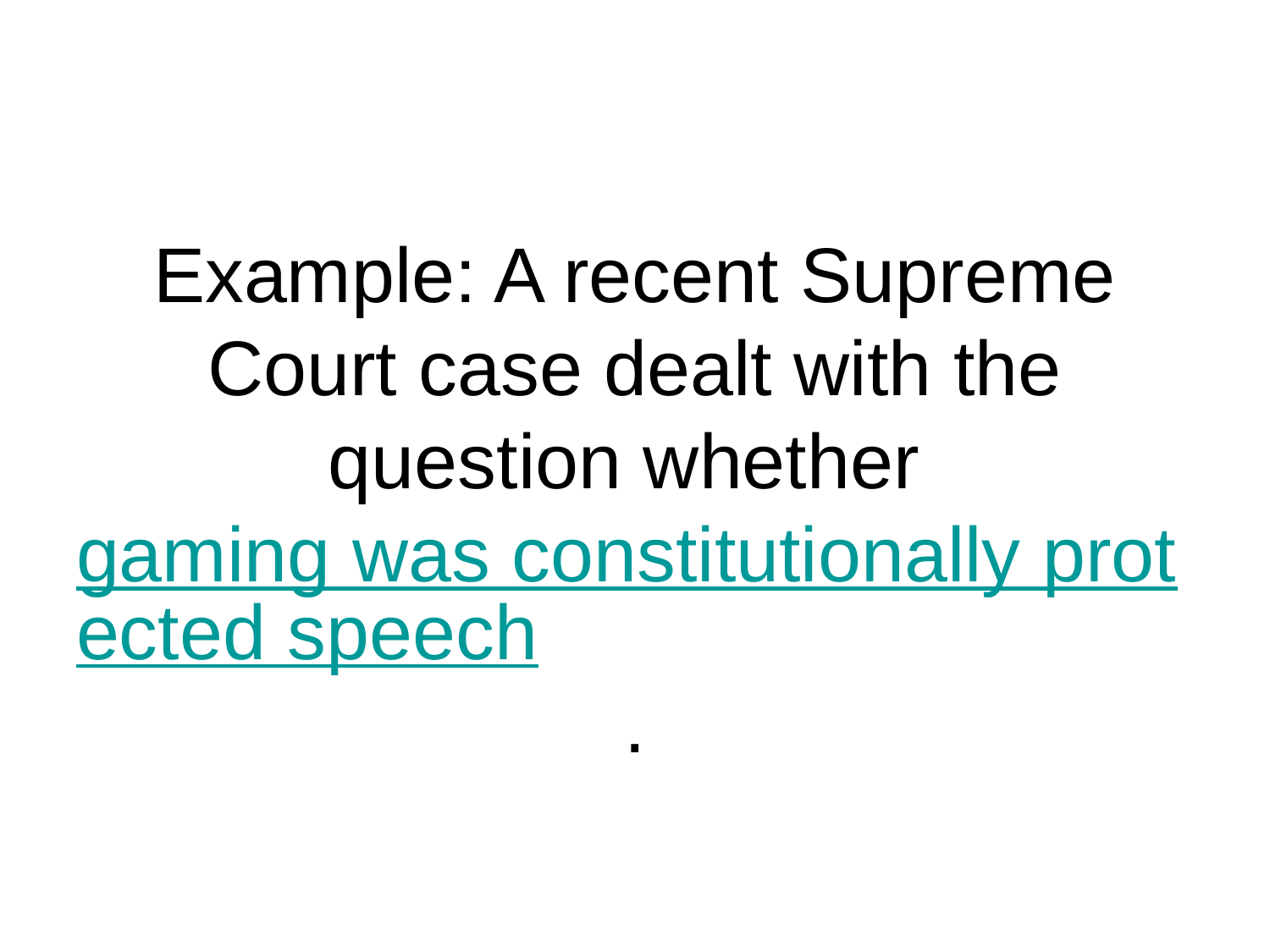

# Example: A recent Supreme Court case dealt with the question whether gaming was constitutionally protected speech.